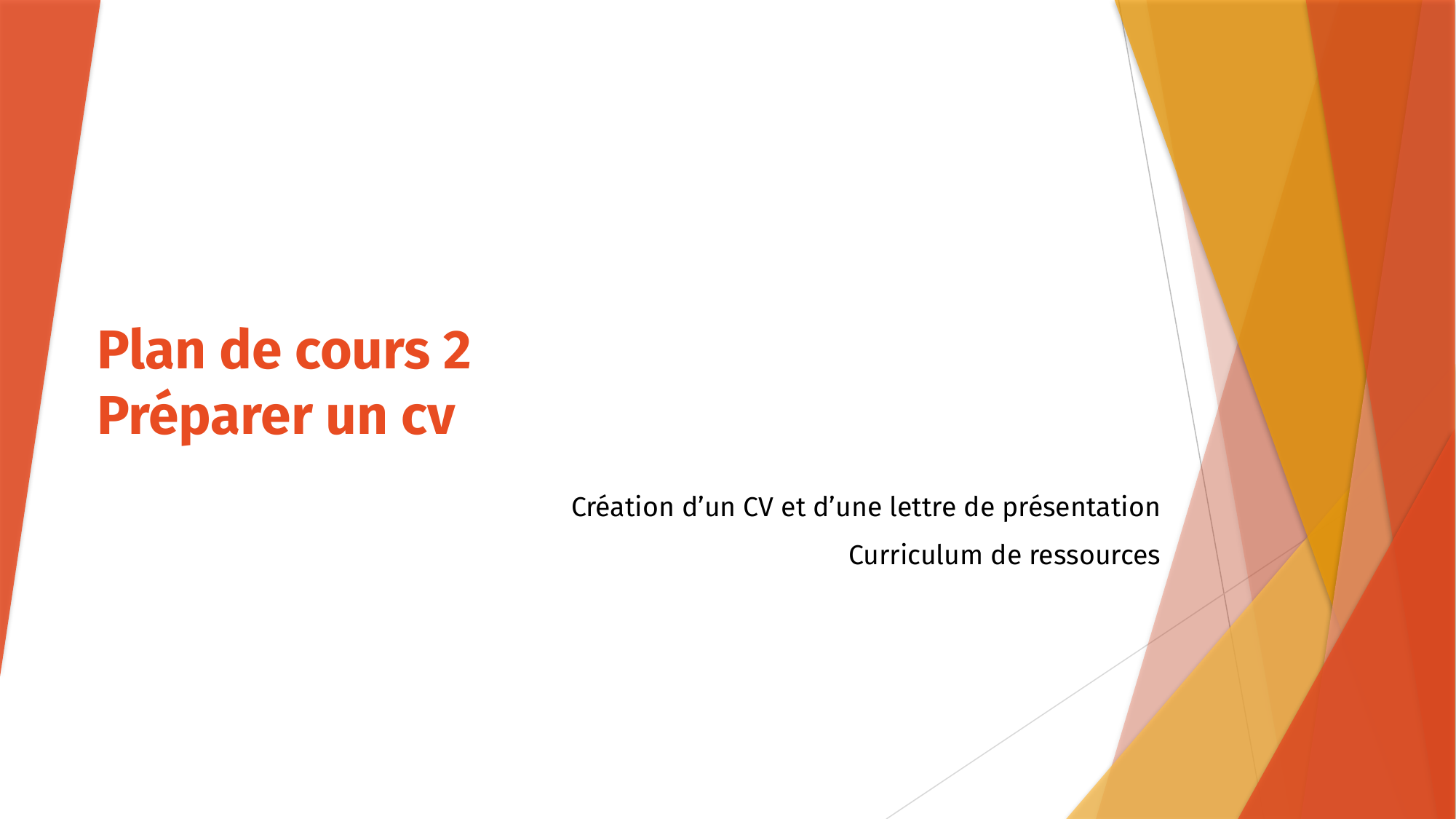

# Plan de cours 2 Préparer un cv
Création d’un CV et d’une lettre de présentation
Curriculum de ressources